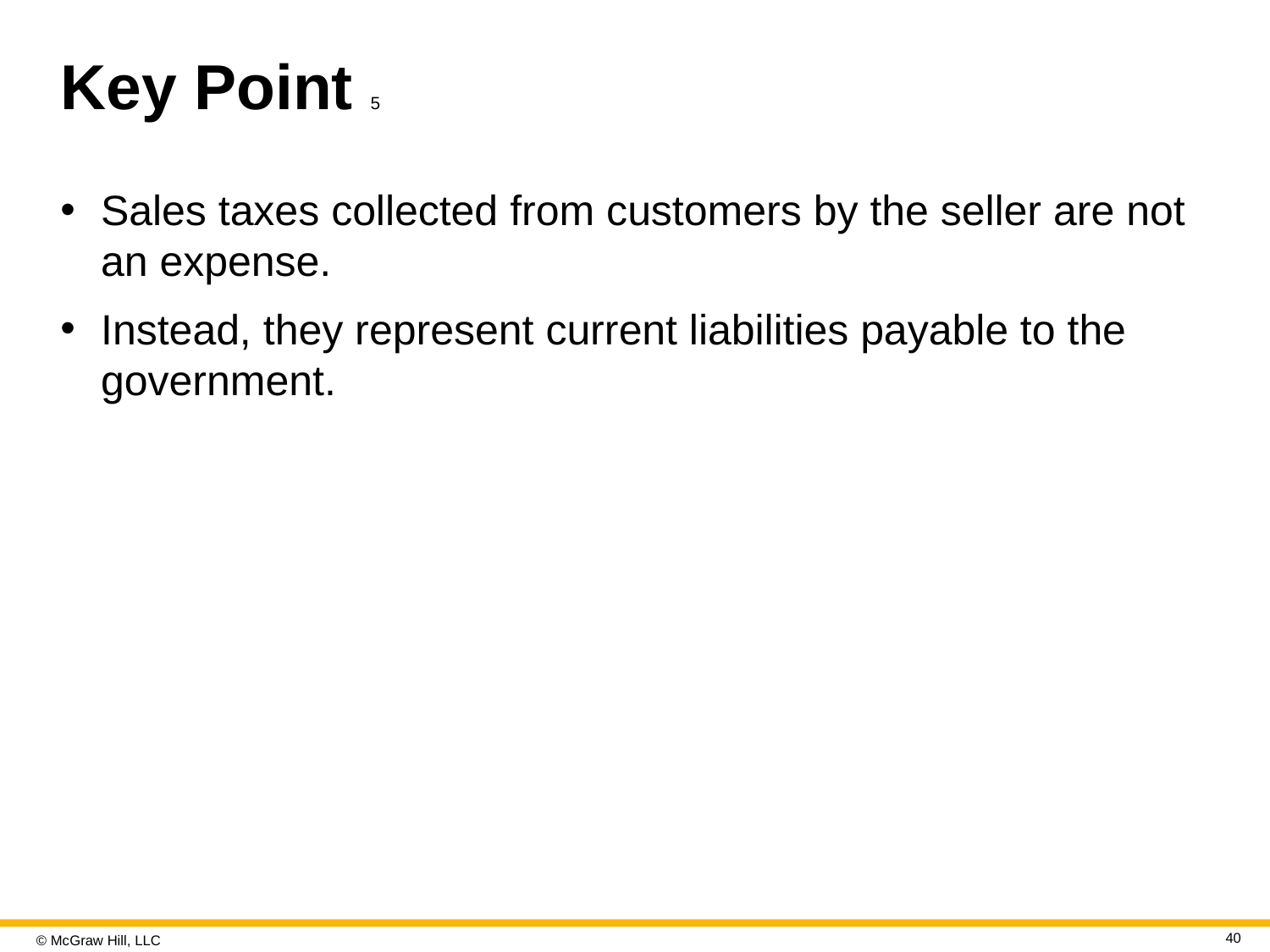

# Key Point 5
Sales taxes collected from customers by the seller are not an expense.
Instead, they represent current liabilities payable to the government.
40